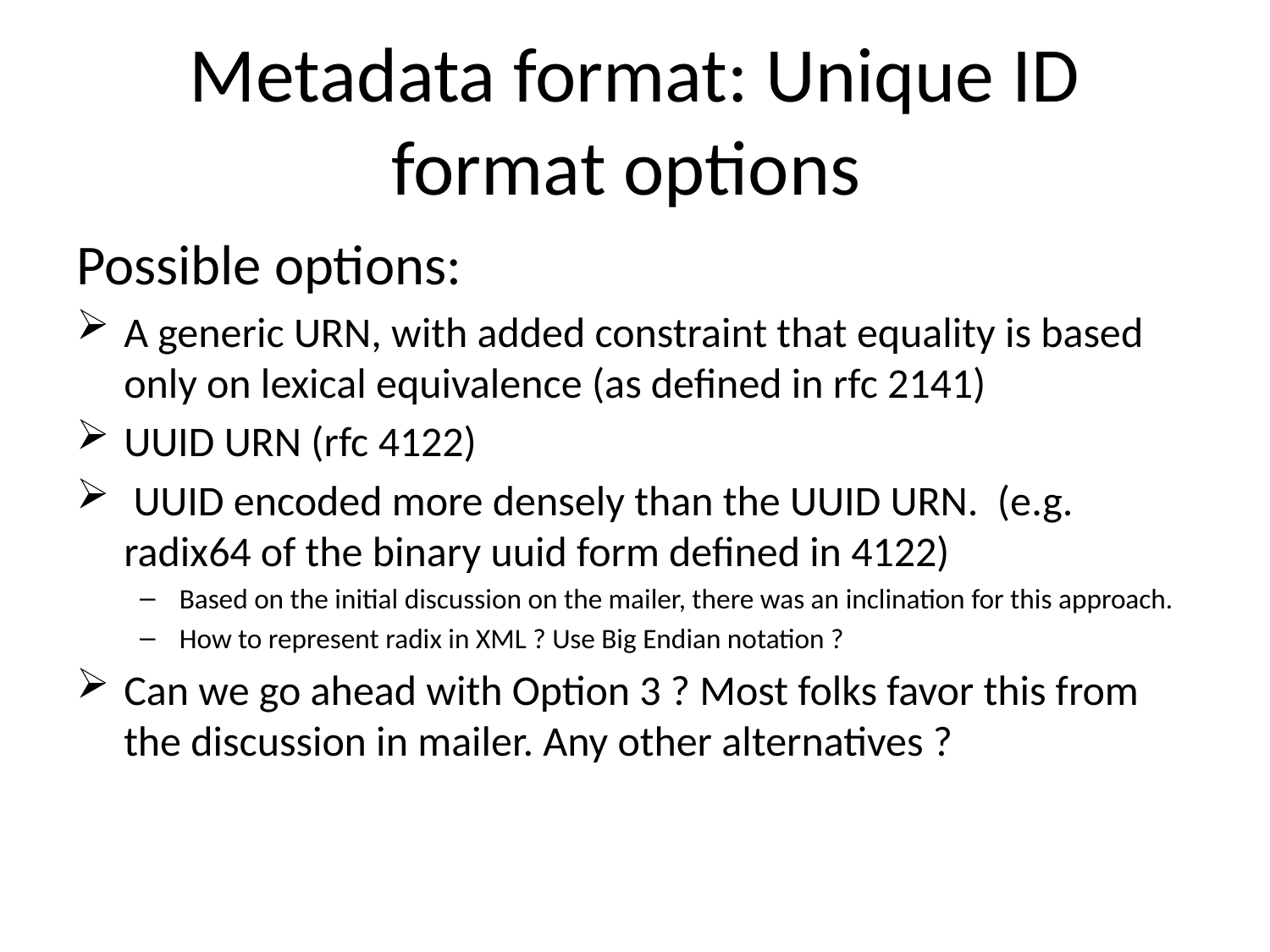

# Metadata format: Unique ID format options
Possible options:
A generic URN, with added constraint that equality is based only on lexical equivalence (as defined in rfc 2141)
UUID URN (rfc 4122)
 UUID encoded more densely than the UUID URN.  (e.g. radix64 of the binary uuid form defined in 4122)
Based on the initial discussion on the mailer, there was an inclination for this approach.
How to represent radix in XML ? Use Big Endian notation ?
Can we go ahead with Option 3 ? Most folks favor this from the discussion in mailer. Any other alternatives ?